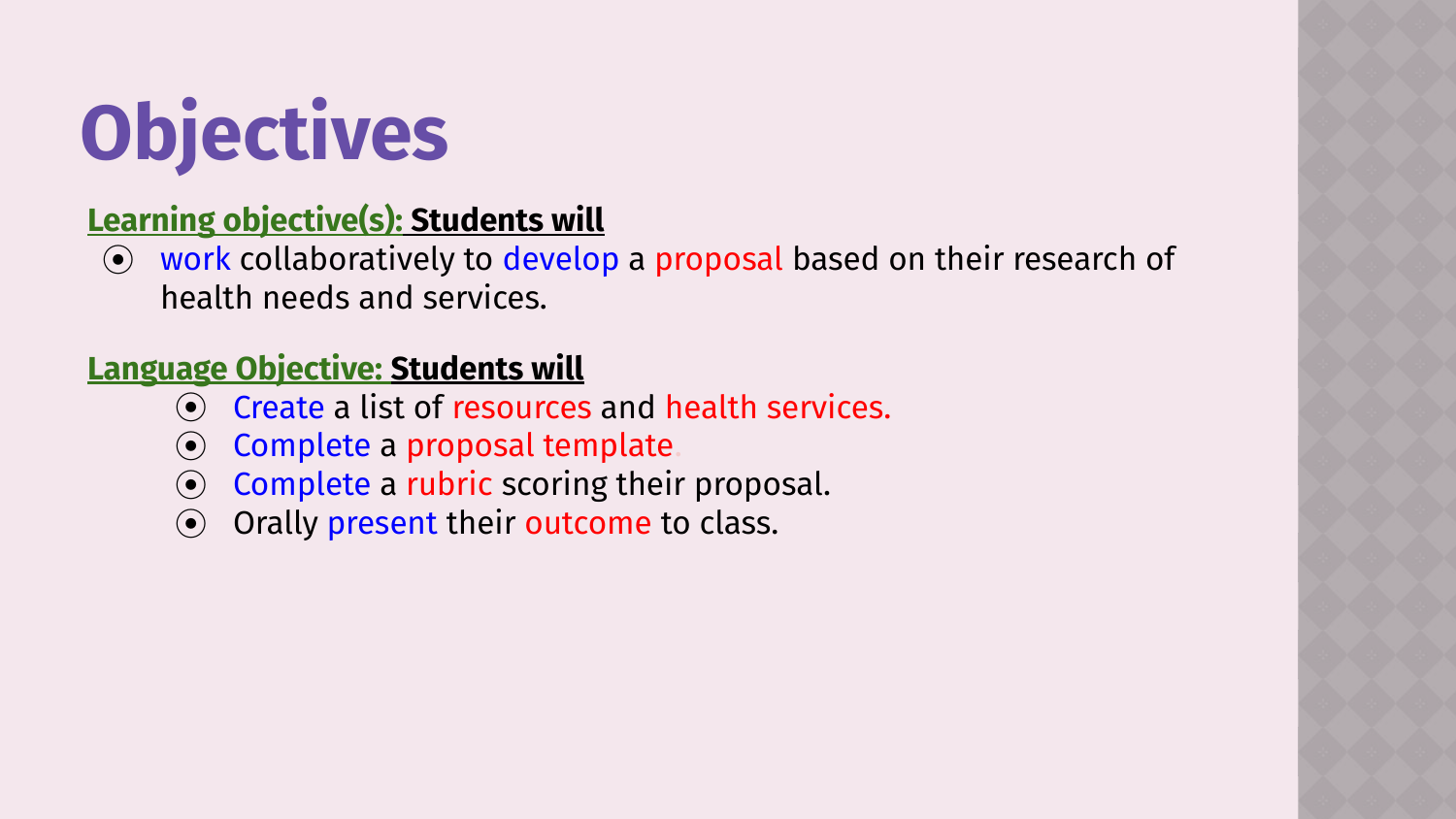

# Objectives
Learning objective(s): Students will
work collaboratively to develop a proposal based on their research of health needs and services.

Language Objective: Students will
Create a list of resources and health services.
Complete a proposal template.
Complete a rubric scoring their proposal.
Orally present their outcome to class.